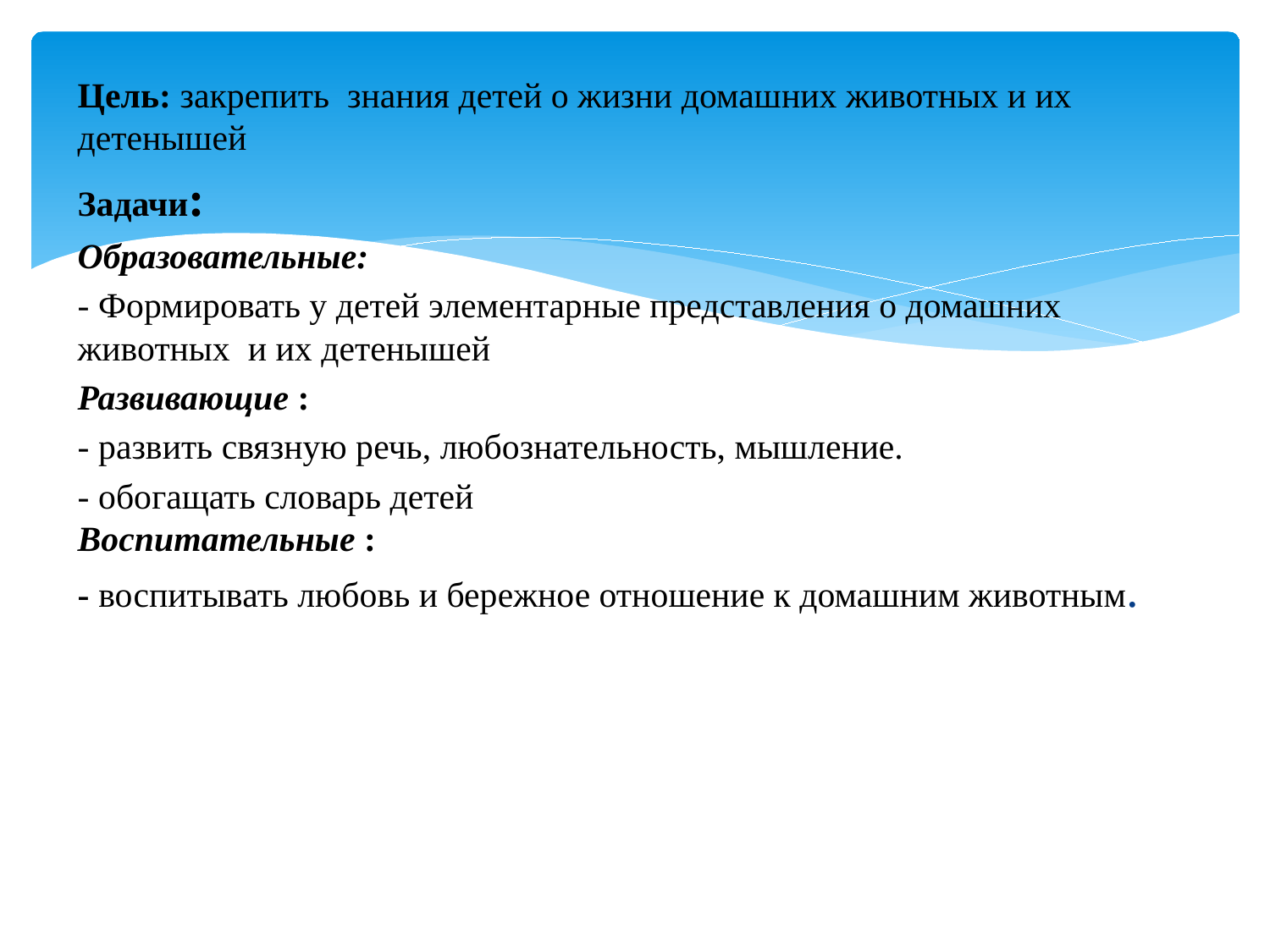

Цель: закрепить  знания детей о жизни домашних животных и их детенышей
Задачи:
Образовательные:
- Формировать у детей элементарные представления о домашних животных  и их детенышей
Развивающие :
- развить связную речь, любознательность, мышление.
- обогащать словарь детей
Воспитательные :
- воспитывать любовь и бережное отношение к домашним животным.